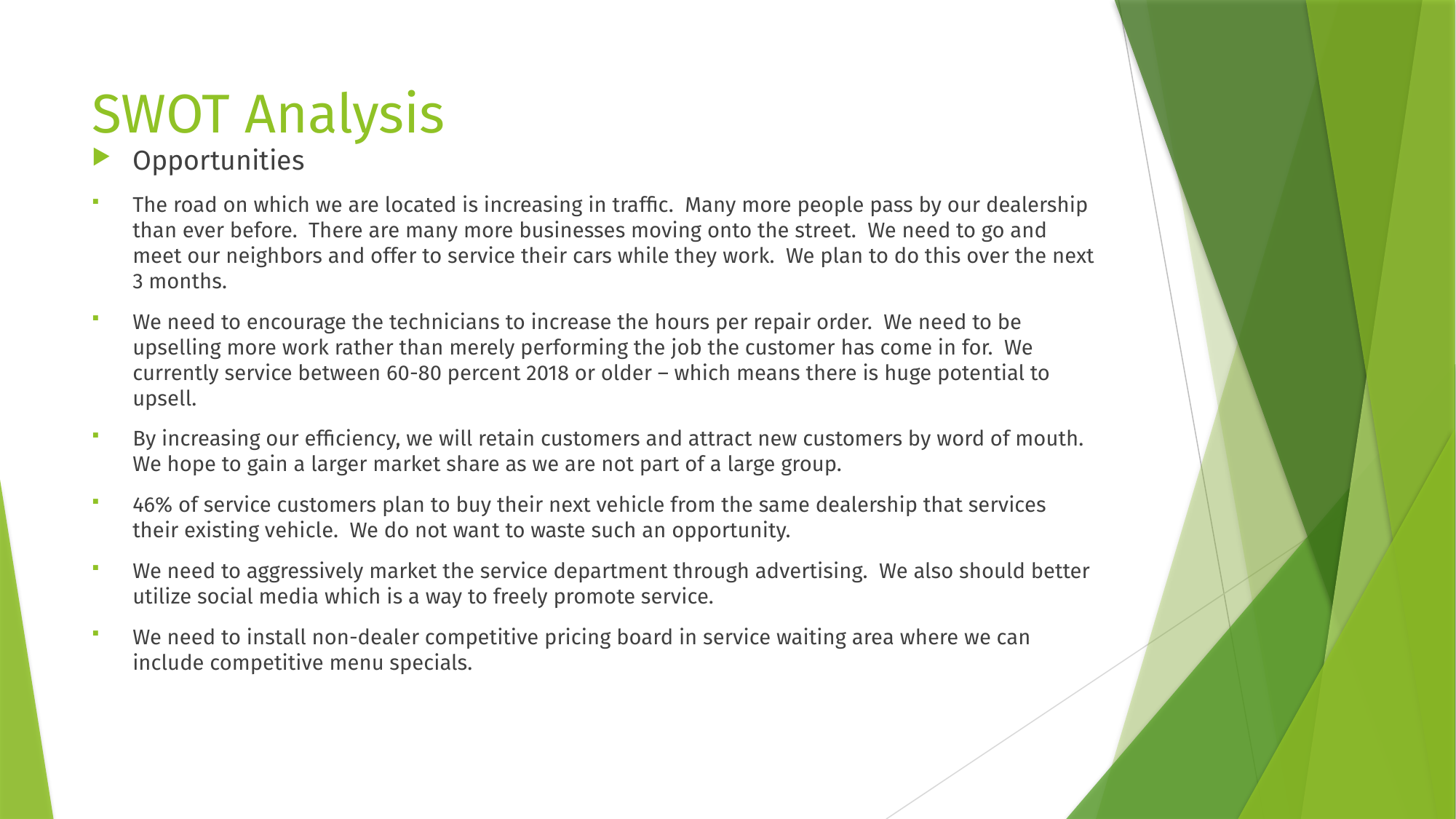

# SWOT Analysis
Opportunities
The road on which we are located is increasing in traffic.  Many more people pass by our dealership than ever before.  There are many more businesses moving onto the street.  We need to go and meet our neighbors and offer to service their cars while they work.  We plan to do this over the next 3 months.
We need to encourage the technicians to increase the hours per repair order.  We need to be upselling more work rather than merely performing the job the customer has come in for.  We currently service between 60-80 percent 2018 or older – which means there is huge potential to upsell.
By increasing our efficiency, we will retain customers and attract new customers by word of mouth.  We hope to gain a larger market share as we are not part of a large group.
46% of service customers plan to buy their next vehicle from the same dealership that services their existing vehicle.  We do not want to waste such an opportunity.
We need to aggressively market the service department through advertising.  We also should better utilize social media which is a way to freely promote service.
We need to install non-dealer competitive pricing board in service waiting area where we can include competitive menu specials.